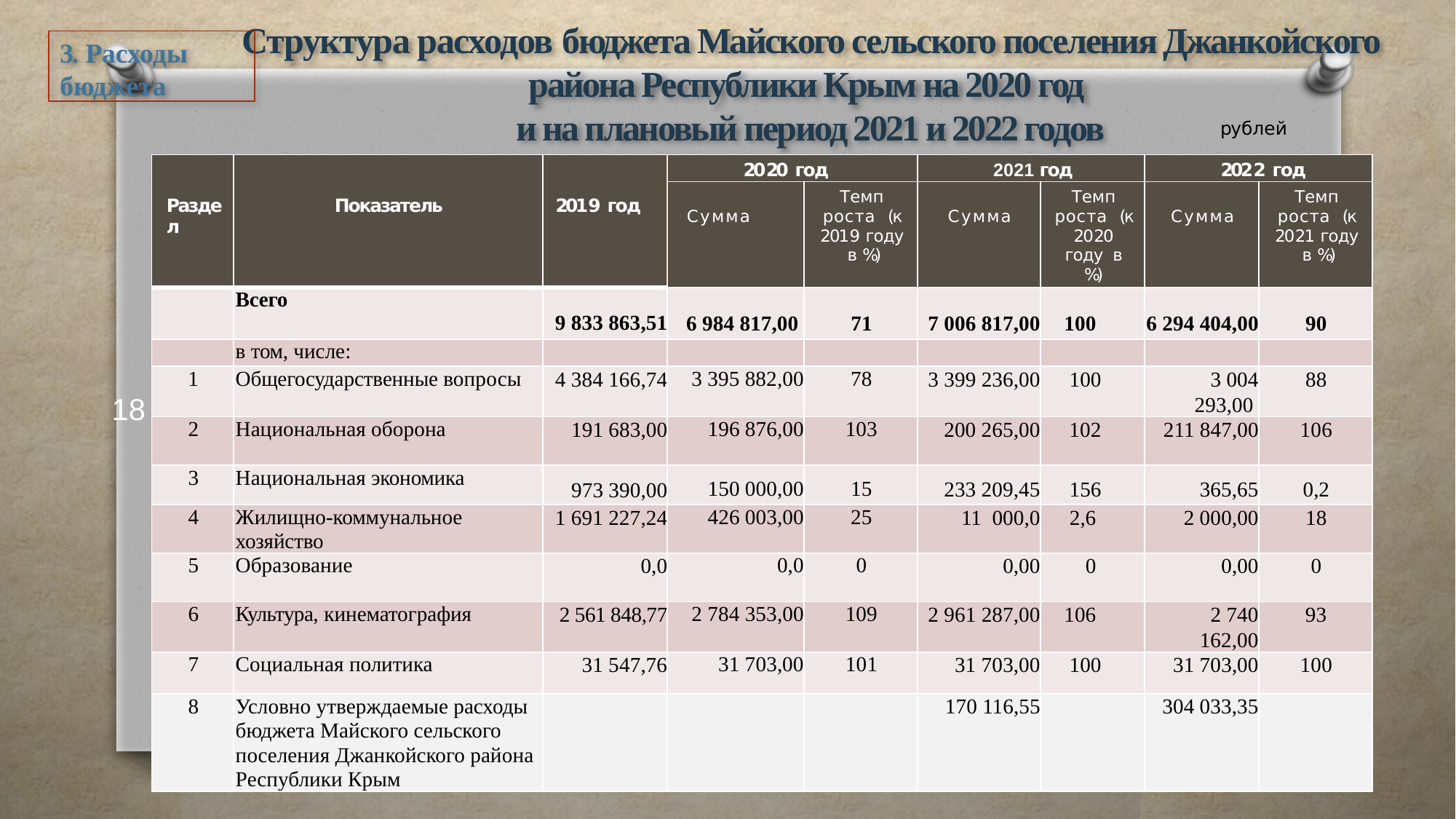

# Структура расходов бюджета Майского сельского поселения Джанкойского района Республики Крым на 2020 год и на плановый период 2021 и 2022 годов
3. Расходы  бюджета
рублей
| Раздел | Показатель | 2019 год | 2020 год |  | 2021 год |  | 2022 год |  |
| --- | --- | --- | --- | --- | --- | --- | --- | --- |
|  |  |  | Сумма | Темп роста (к 2019 году в %) | Сумма | Темп роста (к 2020 году в %) | Сумма | Темп роста (к 2021 году в %) |
|  | Всего | 9 833 863,51 | 6 984 817,00 | 71 | 7 006 817,00 | 100 | 6 294 404,00 | 90 |
|  | в том, числе: |  |  |  |  |  |  |  |
| 1 | Общегосударственные вопросы | 4 384 166,74 | 3 395 882,00 | 78 | 3 399 236,00 | 100 | 3 004 293,00 | 88 |
| 2 | Национальная оборона | 191 683,00 | 196 876,00 | 103 | 200 265,00 | 102 | 211 847,00 | 106 |
| 3 | Национальная экономика | 973 390,00 | 150 000,00 | 15 | 233 209,45 | 156 | 365,65 | 0,2 |
| 4 | Жилищно-коммунальное хозяйство | 1 691 227,24 | 426 003,00 | 25 | 11 000,0 | 2,6 | 2 000,00 | 18 |
| 5 | Образование | 0,0 | 0,0 | 0 | 0,00 | 0 | 0,00 | 0 |
| 6 | Культура, кинематография | 2 561 848,77 | 2 784 353,00 | 109 | 2 961 287,00 | 106 | 2 740 162,00 | 93 |
| 7 | Социальная политика | 31 547,76 | 31 703,00 | 101 | 31 703,00 | 100 | 31 703,00 | 100 |
| 8 | Условно утверждаемые расходы бюджета Майского сельского поселения Джанкойского района Республики Крым |  |  |  | 170 116,55 |  | 304 033,35 |  |
18